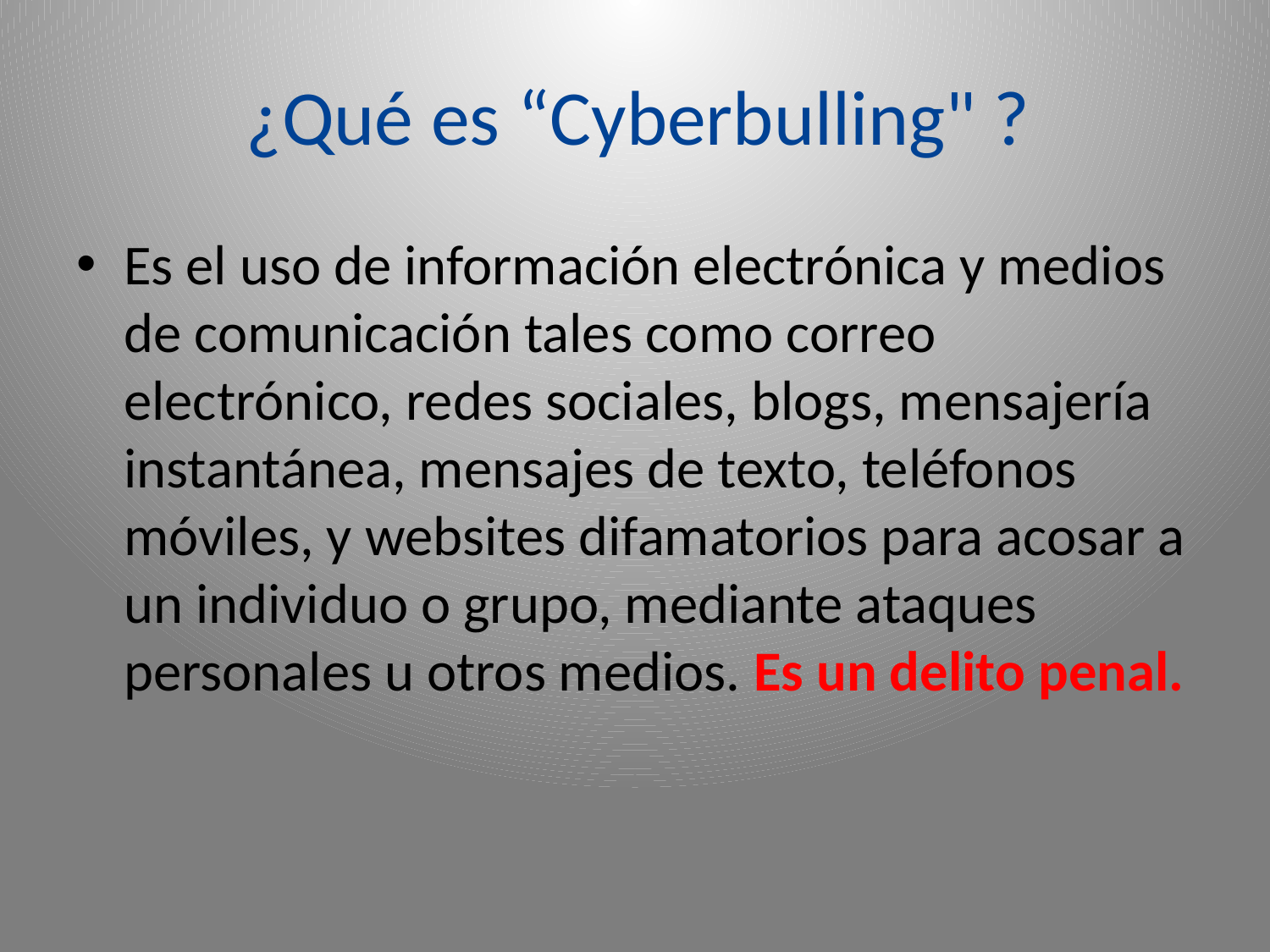

# ¿Qué es “Cyberbulling" ?
Es el uso de información electrónica y medios de comunicación tales como correo electrónico, redes sociales, blogs, mensajería instantánea, mensajes de texto, teléfonos móviles, y websites difamatorios para acosar a un individuo o grupo, mediante ataques personales u otros medios. Es un delito penal.